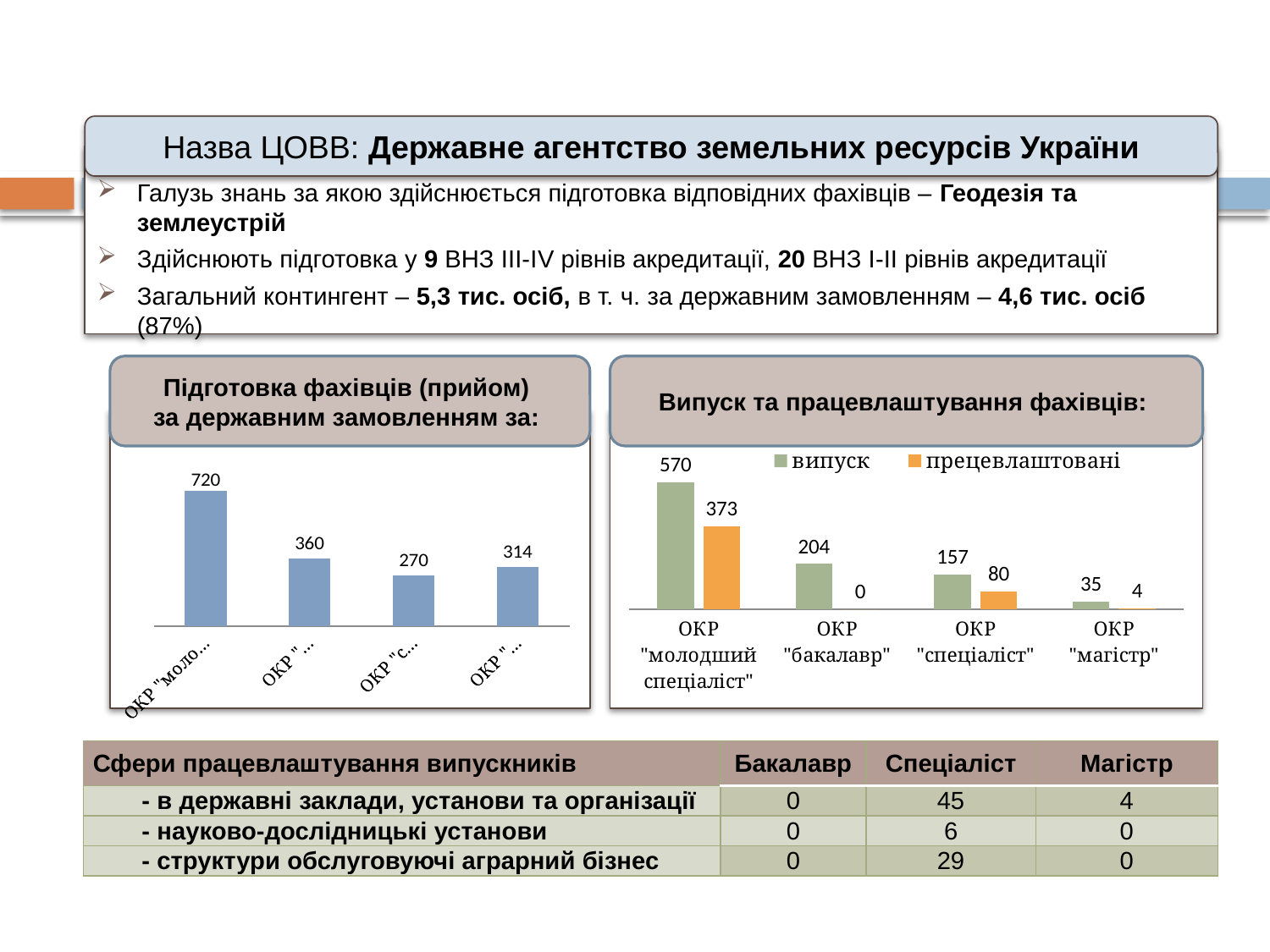

Назва ЦОВВ: Державне агентство земельних ресурсів України

Галузь знань за якою здійснюється підготовка відповідних фахівців – Геодезія та землеустрій
Здійснюють підготовка у 9 ВНЗ ІІІ-ІV рівнів акредитації, 20 ВНЗ І-ІІ рівнів акредитації
Загальний контингент – 5,3 тис. осіб, в т. ч. за державним замовленням – 4,6 тис. осіб (87%)
Випуск та працевлаштування фахівців:
Підготовка фахівців (прийом)
за державним замовленням за:

### Chart

| Category | випуск | прецевлаштовані |
|---|---|---|
| ОКР "молодший спеціаліст" | 570.0 | 373.0 |
| ОКР "бакалавр" | 204.0 | 0.0 |
| ОКР "спеціаліст" | 157.0 | 80.0 |
| ОКР "магістр" | 35.0 | 4.0 |

### Chart

| Category | Столбец1 |
|---|---|
| ОКР "молодший спеціаліст" | 720.0 |
| ОКР "бакалавр" | 360.0 |
| ОКР "спеціаліст" | 270.0 |
| ОКР "магістр" | 314.0 |
| Сфери працевлаштування випускників | Бакалавр | Спеціаліст | Магістр |
| --- | --- | --- | --- |
| - в державні заклади, установи та організації | 0 | 45 | 4 |
| - науково-дослідницькі установи | 0 | 6 | 0 |
| - структури обслуговуючі аграрний бізнес | 0 | 29 | 0 |